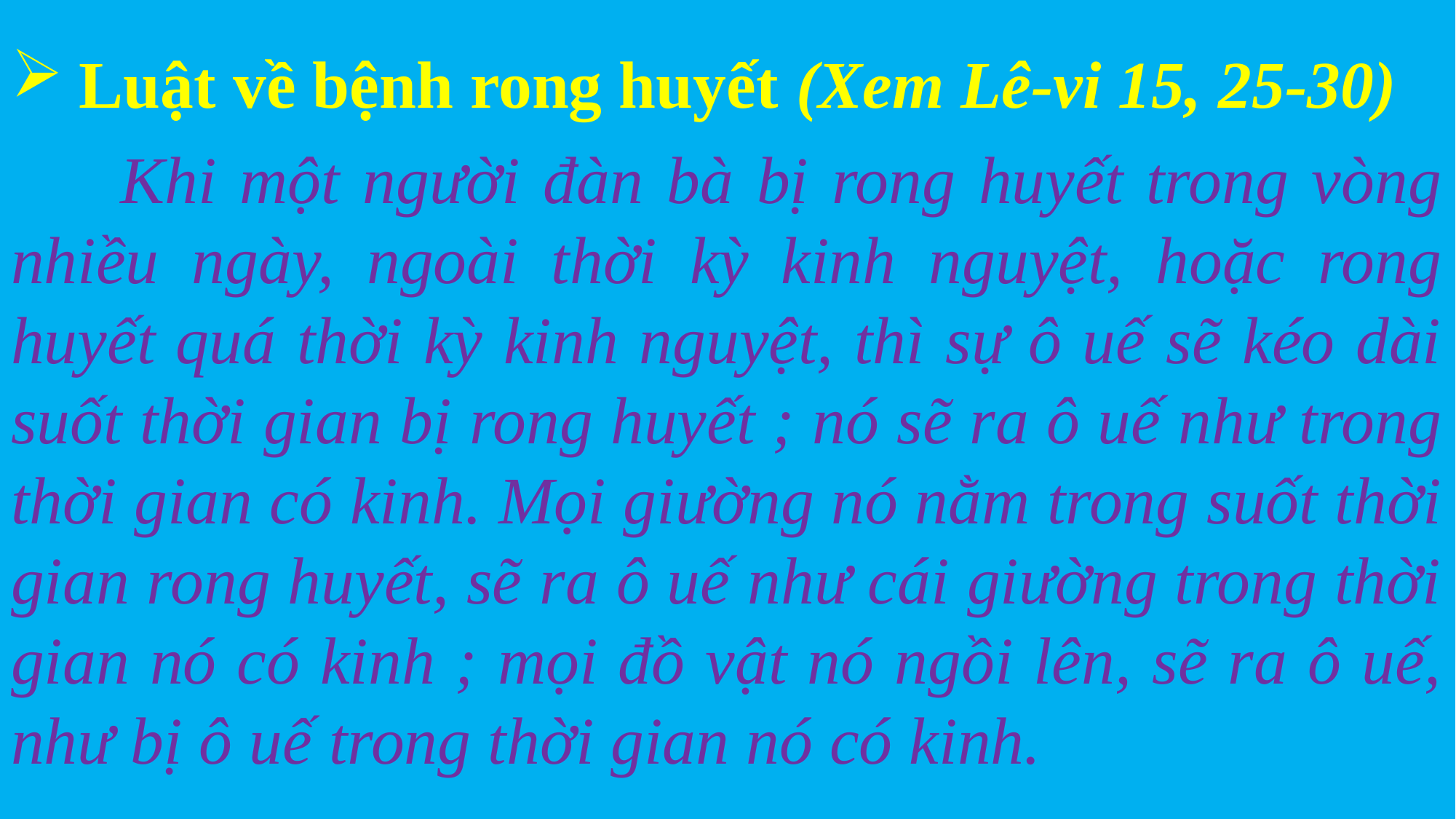

Luật về bệnh rong huyết (Xem Lê-vi 15, 25-30)
	Khi một người đàn bà bị rong huyết trong vòng nhiều ngày, ngoài thời kỳ kinh nguyệt, hoặc rong huyết quá thời kỳ kinh nguyệt, thì sự ô uế sẽ kéo dài suốt thời gian bị rong huyết ; nó sẽ ra ô uế như trong thời gian có kinh. Mọi giường nó nằm trong suốt thời gian rong huyết, sẽ ra ô uế như cái giường trong thời gian nó có kinh ; mọi đồ vật nó ngồi lên, sẽ ra ô uế, như bị ô uế trong thời gian nó có kinh.